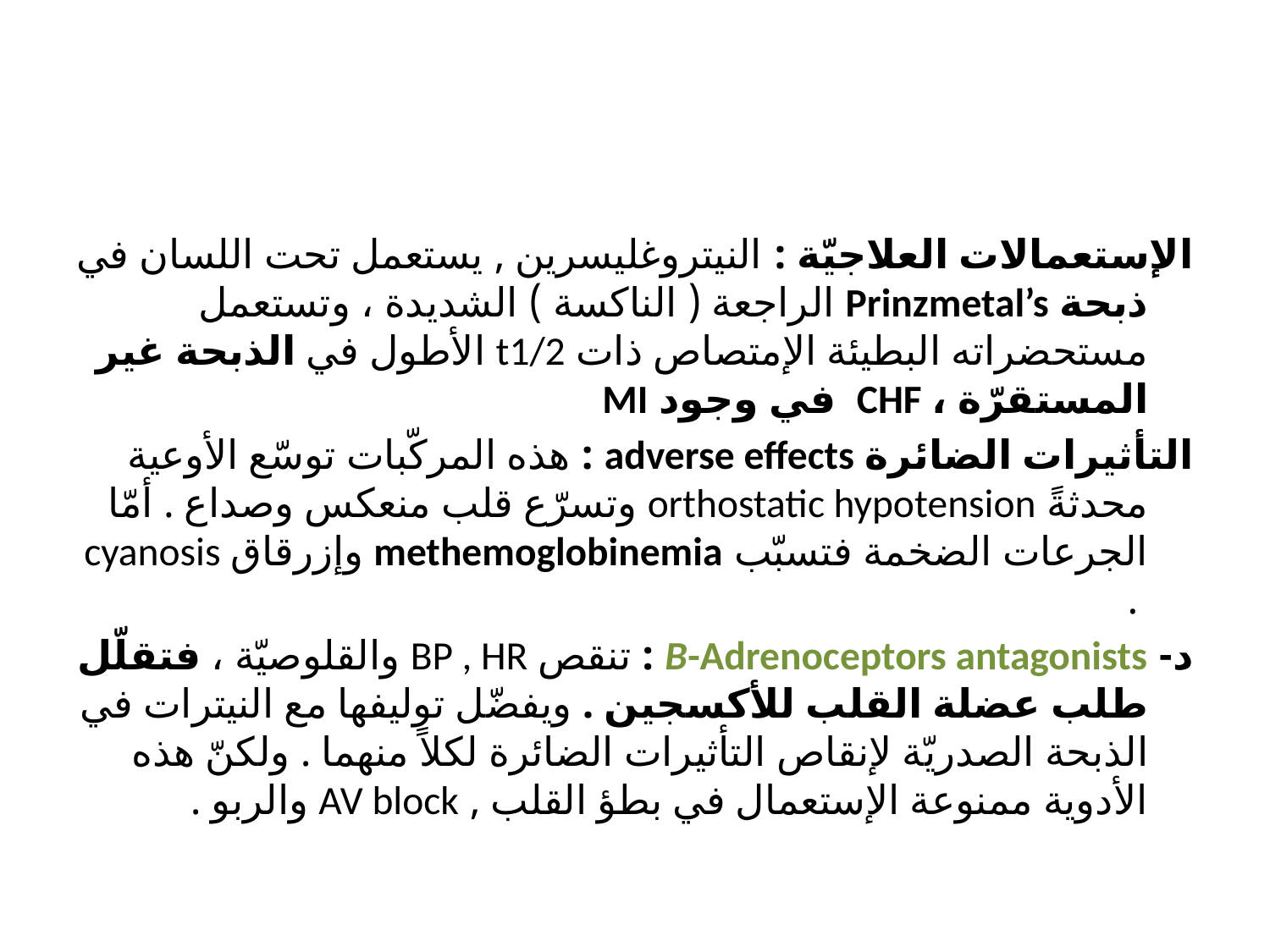

#
الإستعمالات العلاجيّة : النيتروغليسرين , يستعمل تحت اللسان في ذبحة Prinzmetal’s الراجعة ( الناكسة ) الشديدة ، وتستعمل مستحضراته البطيئة الإمتصاص ذات t1/2 الأطول في الذبحة غير المستقرّة ، CHF  في وجود MI
التأثيرات الضائرة adverse effects : هذه المركّبات توسّع الأوعية محدثةً orthostatic hypotension وتسرّع قلب منعكس وصداع . أمّا الجرعات الضخمة فتسبّب methemoglobinemia وإزرقاق cyanosis  .
د- B-Adrenoceptors antagonists : تنقص BP , HR والقلوصيّة ، فتقلّل طلب عضلة القلب للأكسجين . ويفضّل توليفها مع النيترات في الذبحة الصدريّة لإنقاص التأثيرات الضائرة لكلاً منهما . ولكنّ هذه الأدوية ممنوعة الإستعمال في بطؤ القلب , AV block والربو .